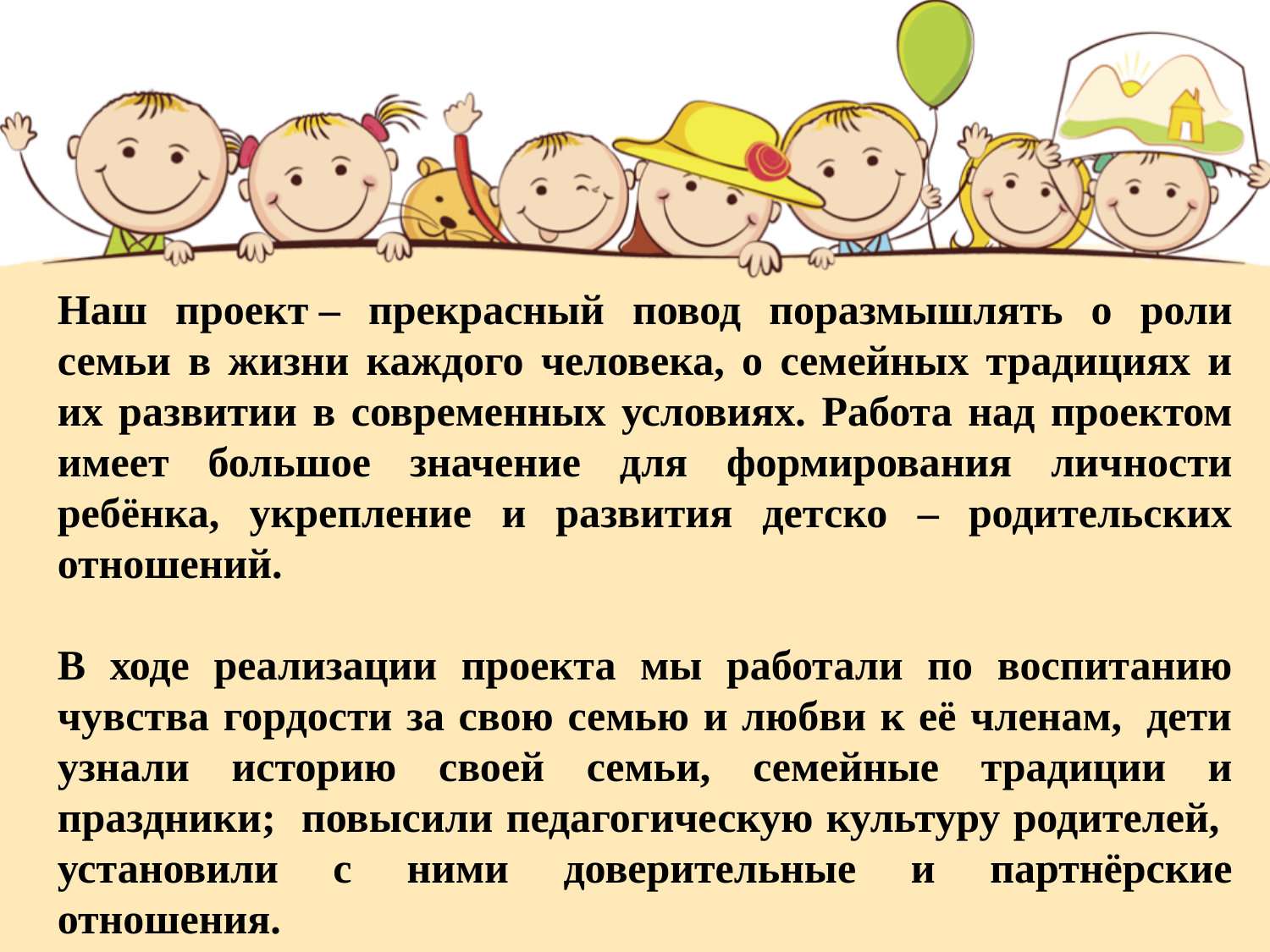

Наш проект – прекрасный повод поразмышлять о роли семьи в жизни каждого человека, о семейных традициях и их развитии в современных условиях. Работа над проектом имеет большое значение для формирования личности ребёнка, укрепление и развития детско – родительских отношений.

В ходе реализации проекта мы работали по воспитанию чувства гордости за свою семью и любви к её членам,  дети узнали историю своей семьи, семейные традиции и праздники;  повысили педагогическую культуру родителей,  установили с ними доверительные и партнёрские отношения.